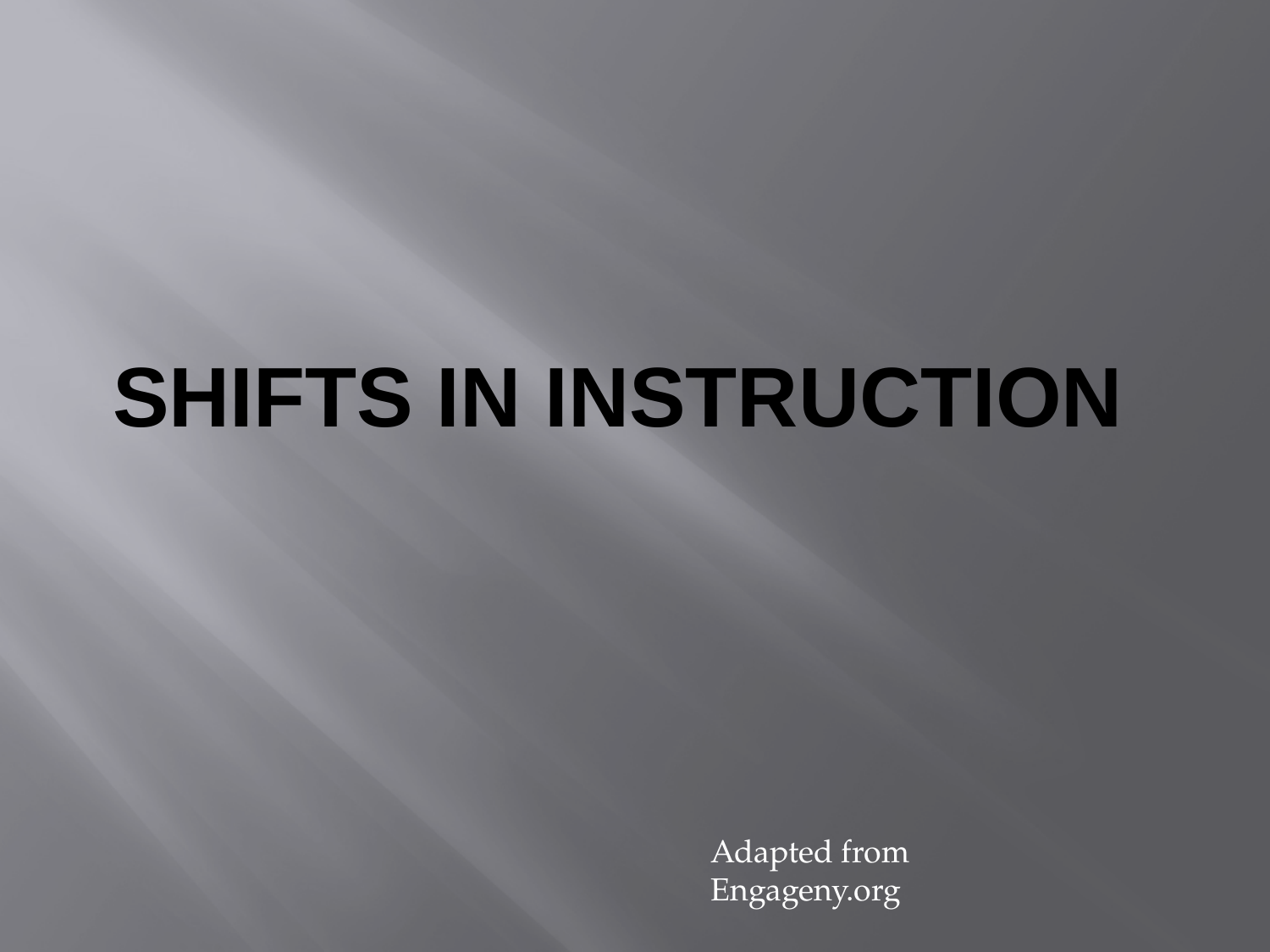

# Shifts in Instruction

Adapted from Engageny.org